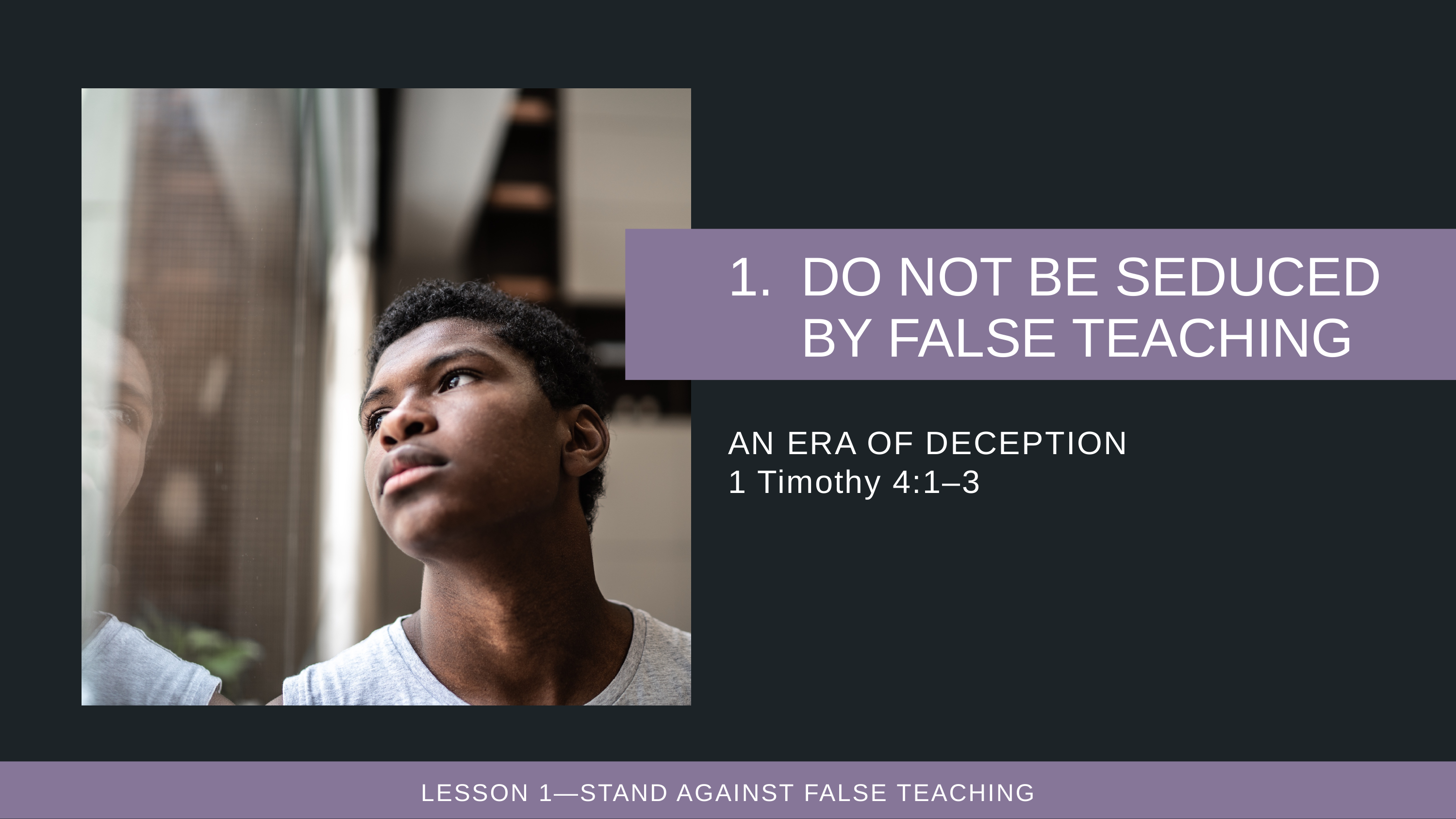

AN ERA OF DECEPTION
1 Timothy 4:1–3